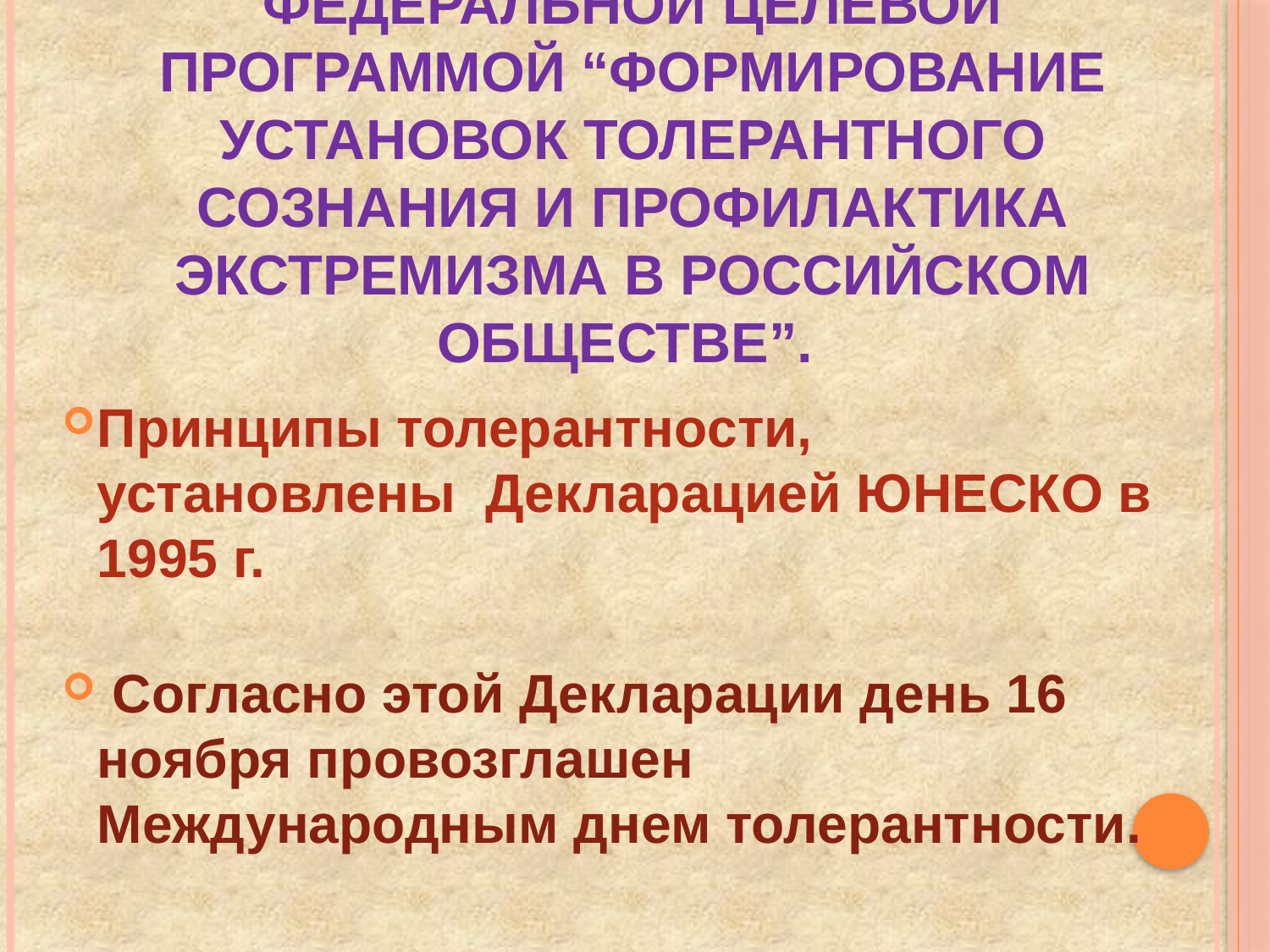

# Федеральной целевой программой “Формирование установок толерантного сознания и профилактика экстремизма в российском обществе”.
Принципы толерантности, установлены  Декларацией ЮНЕСКО в 1995 г.

 Согласно этой Декларации день 16 ноября провозглашен Международным днем толерантности.